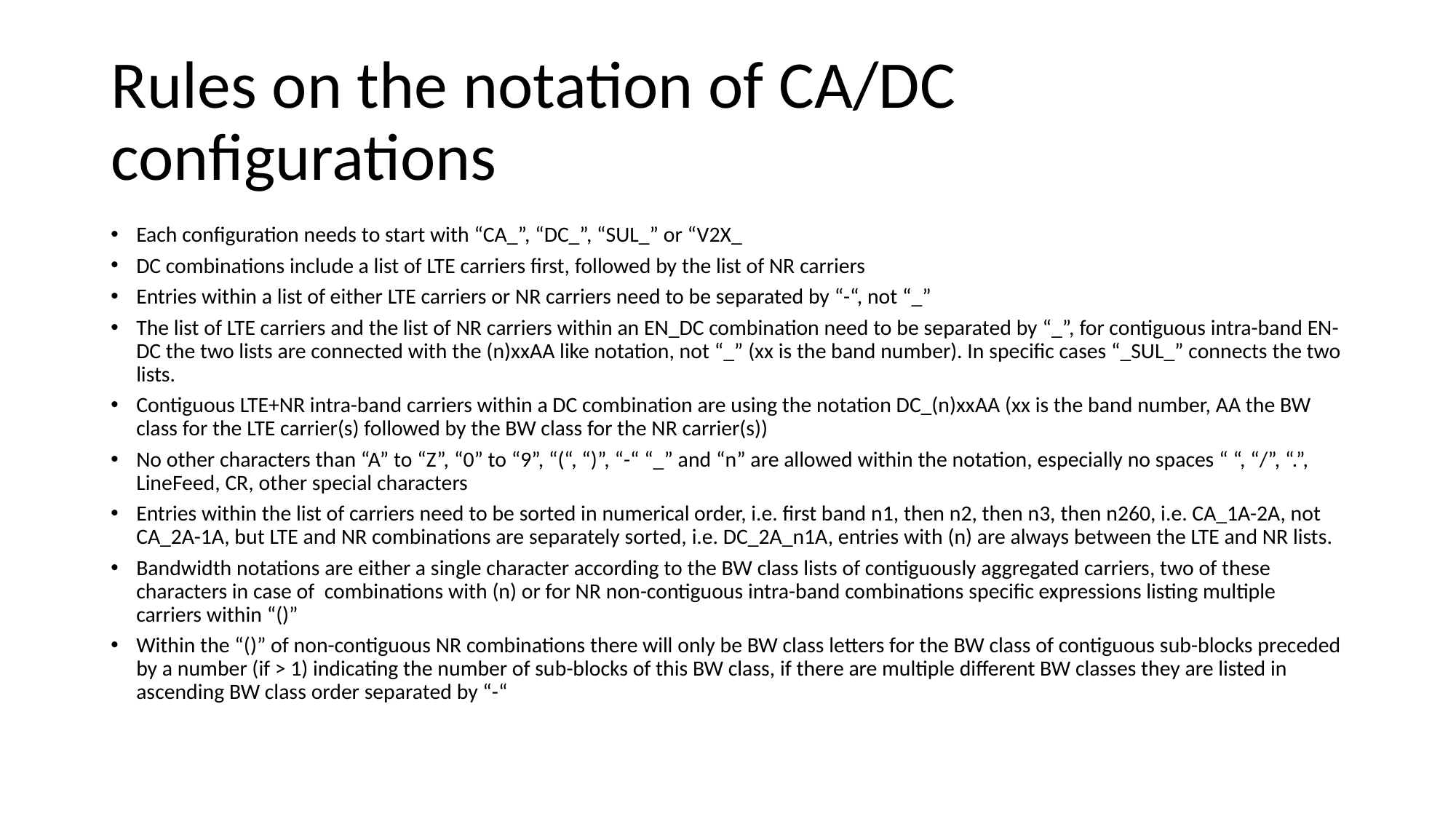

# Rules on the notation of CA/DC configurations
Each configuration needs to start with “CA_”, “DC_”, “SUL_” or “V2X_
DC combinations include a list of LTE carriers first, followed by the list of NR carriers
Entries within a list of either LTE carriers or NR carriers need to be separated by “-“, not “_”
The list of LTE carriers and the list of NR carriers within an EN_DC combination need to be separated by “_”, for contiguous intra-band EN-DC the two lists are connected with the (n)xxAA like notation, not “_” (xx is the band number). In specific cases “_SUL_” connects the two lists.
Contiguous LTE+NR intra-band carriers within a DC combination are using the notation DC_(n)xxAA (xx is the band number, AA the BW class for the LTE carrier(s) followed by the BW class for the NR carrier(s))
No other characters than “A” to “Z”, “0” to “9”, “(“, “)”, “-“ “_” and “n” are allowed within the notation, especially no spaces “ “, “/”, “.”, LineFeed, CR, other special characters
Entries within the list of carriers need to be sorted in numerical order, i.e. first band n1, then n2, then n3, then n260, i.e. CA_1A-2A, not CA_2A-1A, but LTE and NR combinations are separately sorted, i.e. DC_2A_n1A, entries with (n) are always between the LTE and NR lists.
Bandwidth notations are either a single character according to the BW class lists of contiguously aggregated carriers, two of these characters in case of  combinations with (n) or for NR non-contiguous intra-band combinations specific expressions listing multiple carriers within “()”
Within the “()” of non-contiguous NR combinations there will only be BW class letters for the BW class of contiguous sub-blocks preceded by a number (if > 1) indicating the number of sub-blocks of this BW class, if there are multiple different BW classes they are listed in ascending BW class order separated by “-“